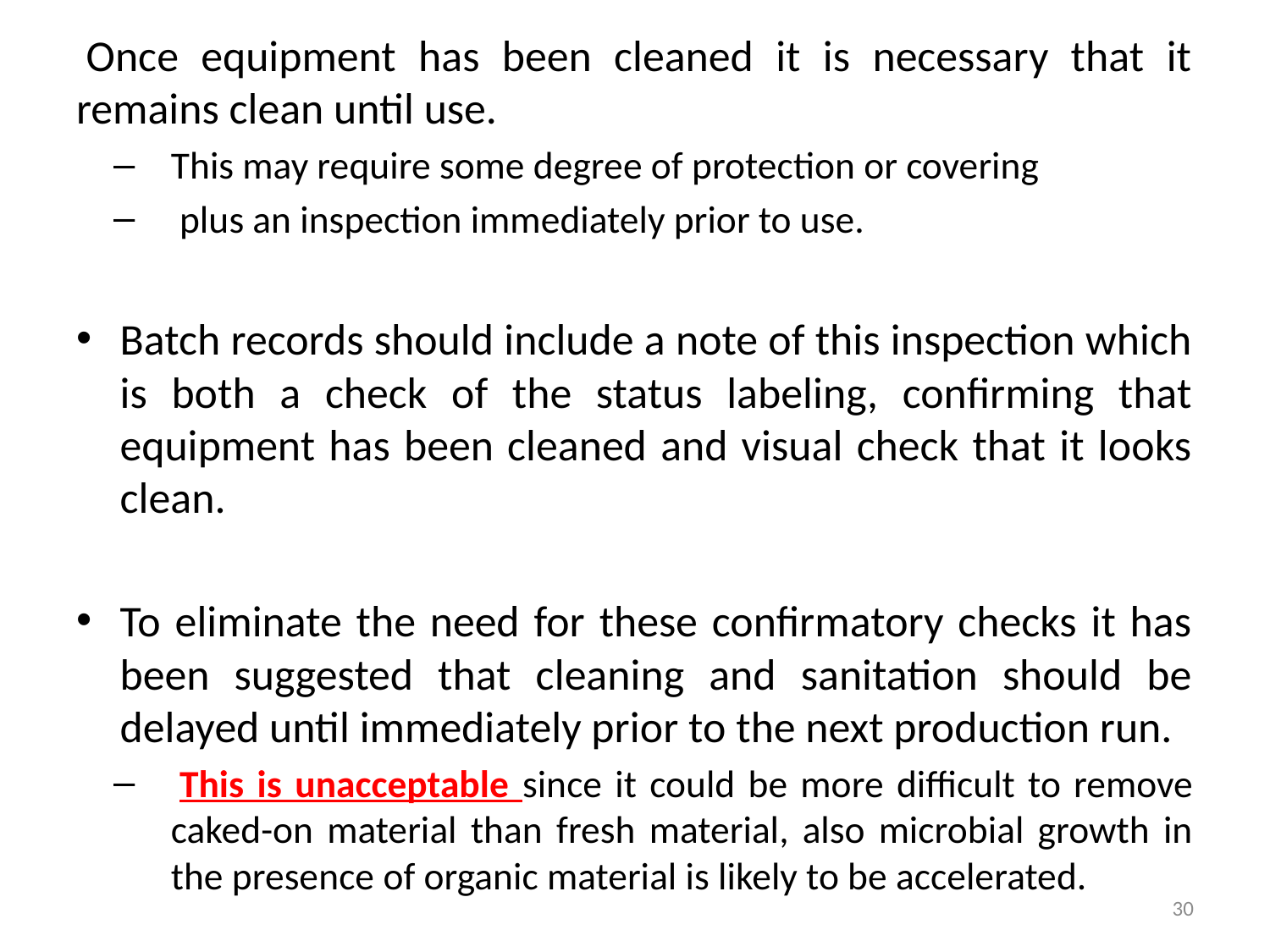

Once equipment has been cleaned it is necessary that it remains clean until use.
This may require some degree of protection or covering
 plus an inspection immediately prior to use.

Batch records should include a note of this inspection which is both a check of the status labeling, confirming that equipment has been cleaned and visual check that it looks clean.

To eliminate the need for these confirmatory checks it has been suggested that cleaning and sanitation should be delayed until immediately prior to the next production run.
 This is unacceptable since it could be more difficult to remove caked-on material than fresh material, also microbial growth in the presence of organic material is likely to be accelerated.

30